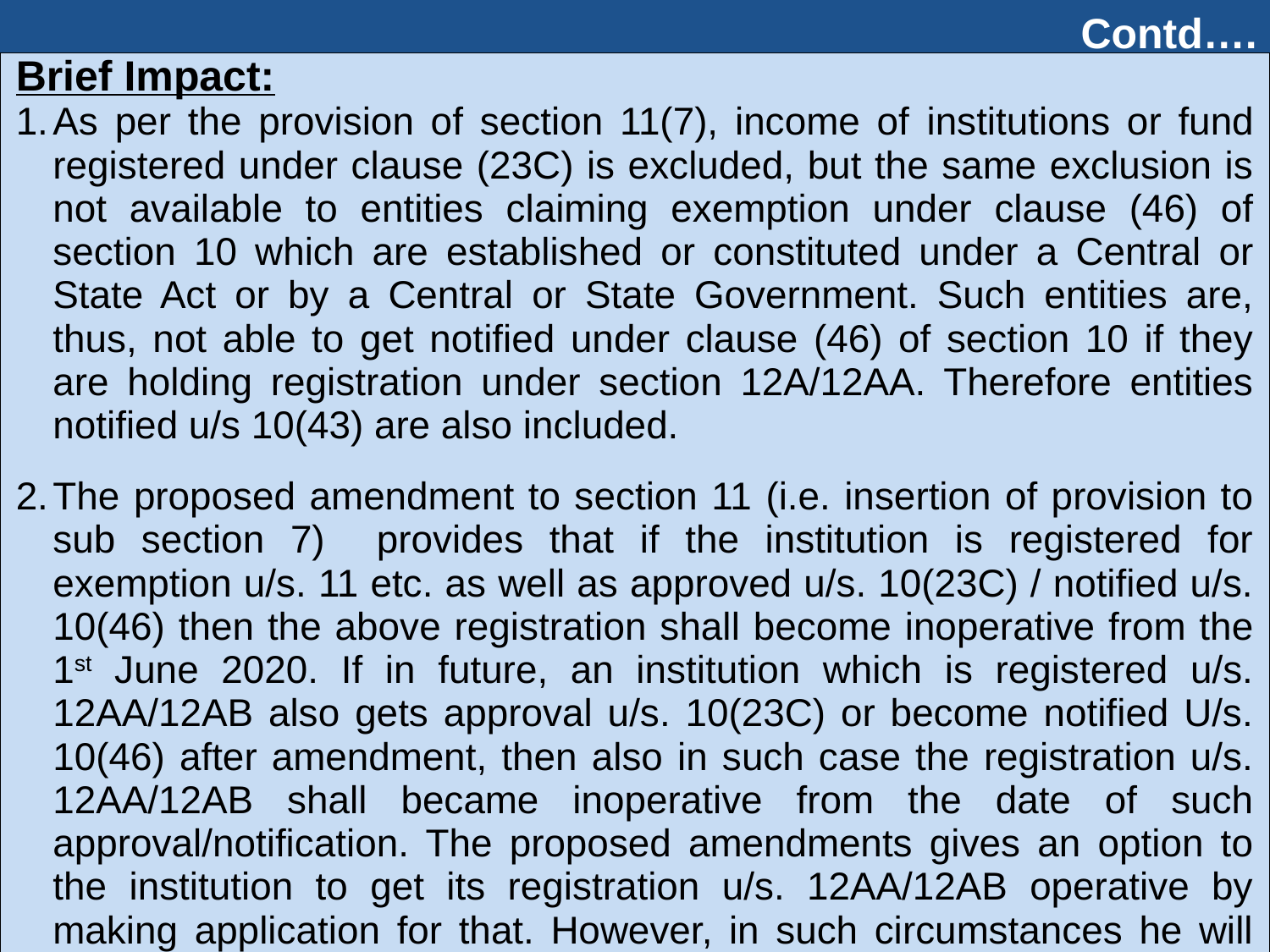

Contd….
#
| Brief Impact: As per the provision of section 11(7), income of institutions or fund registered under clause (23C) is excluded, but the same exclusion is not available to entities claiming exemption under clause (46) of section 10 which are established or constituted under a Central or State Act or by a Central or State Government. Such entities are, thus, not able to get notified under clause (46) of section 10 if they are holding registration under section 12A/12AA. Therefore entities notified u/s 10(43) are also included. The proposed amendment to section 11 (i.e. insertion of provision to sub section 7) provides that if the institution is registered for exemption u/s. 11 etc. as well as approved u/s. 10(23C) / notified u/s. 10(46) then the above registration shall become inoperative from the 1st June 2020. If in future, an institution which is registered u/s. 12AA/12AB also gets approval u/s. 10(23C) or become notified U/s. 10(46) after amendment, then also in such case the registration u/s. 12AA/12AB shall became inoperative from the date of such approval/notification. The proposed amendments gives an option to the institution to get its registration u/s. 12AA/12AB operative by making application for that. However, in such circumstances he will not be entitled to get benefit of section 10(23C) approval / 10(46) notification. Further the switching may be allowed only once so that such switching is not done routinely. |
| --- |
189